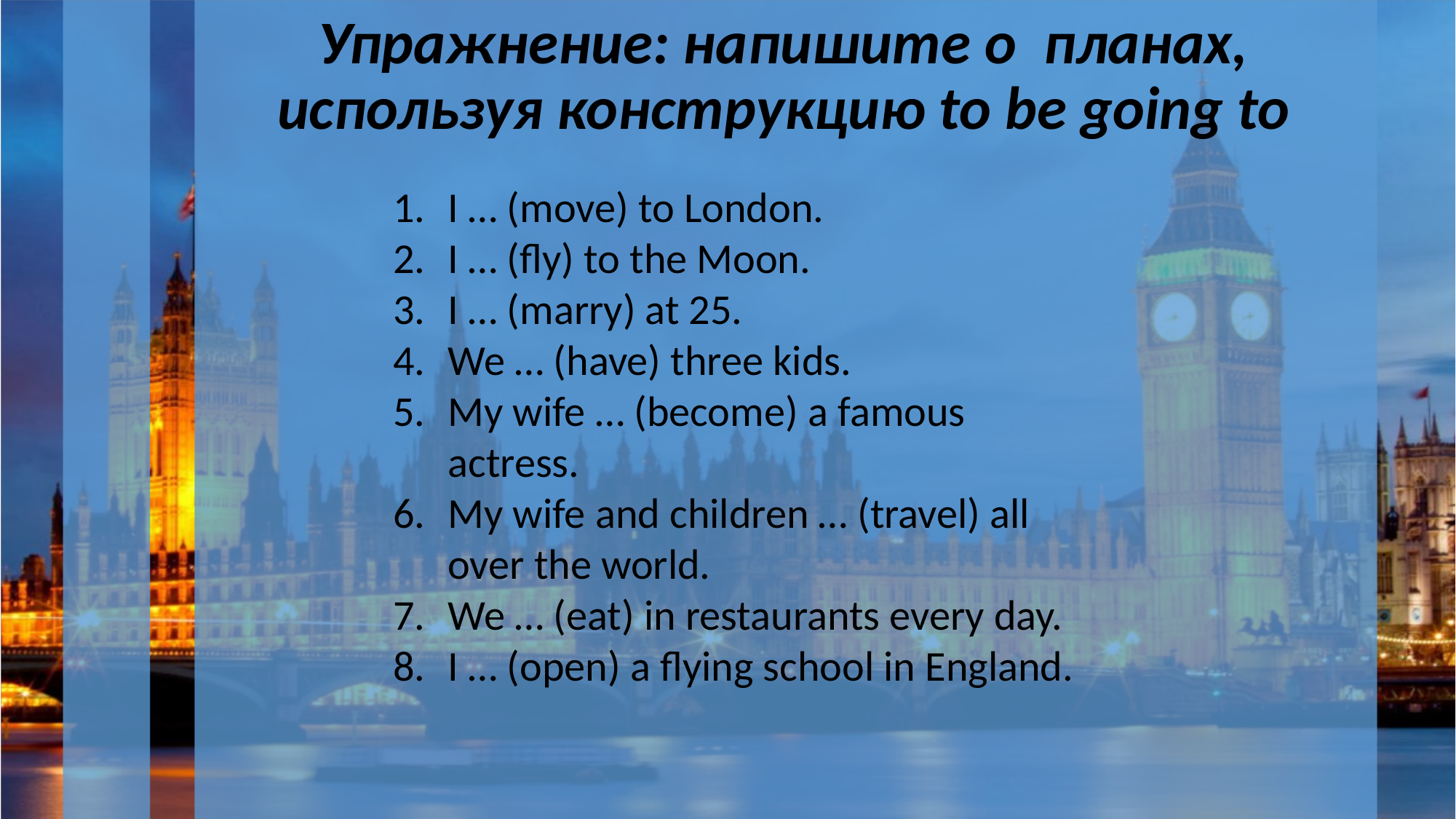

# Упражнение: напишите о  планах, используя конструкцию to be going to
I … (move) to London.
I … (fly) to the Moon.
I … (marry) at 25.
We … (have) three kids.
My wife … (become) a famous actress.
My wife and children … (travel) all over the world.
We … (eat) in restaurants every day.
I … (open) a flying school in England.